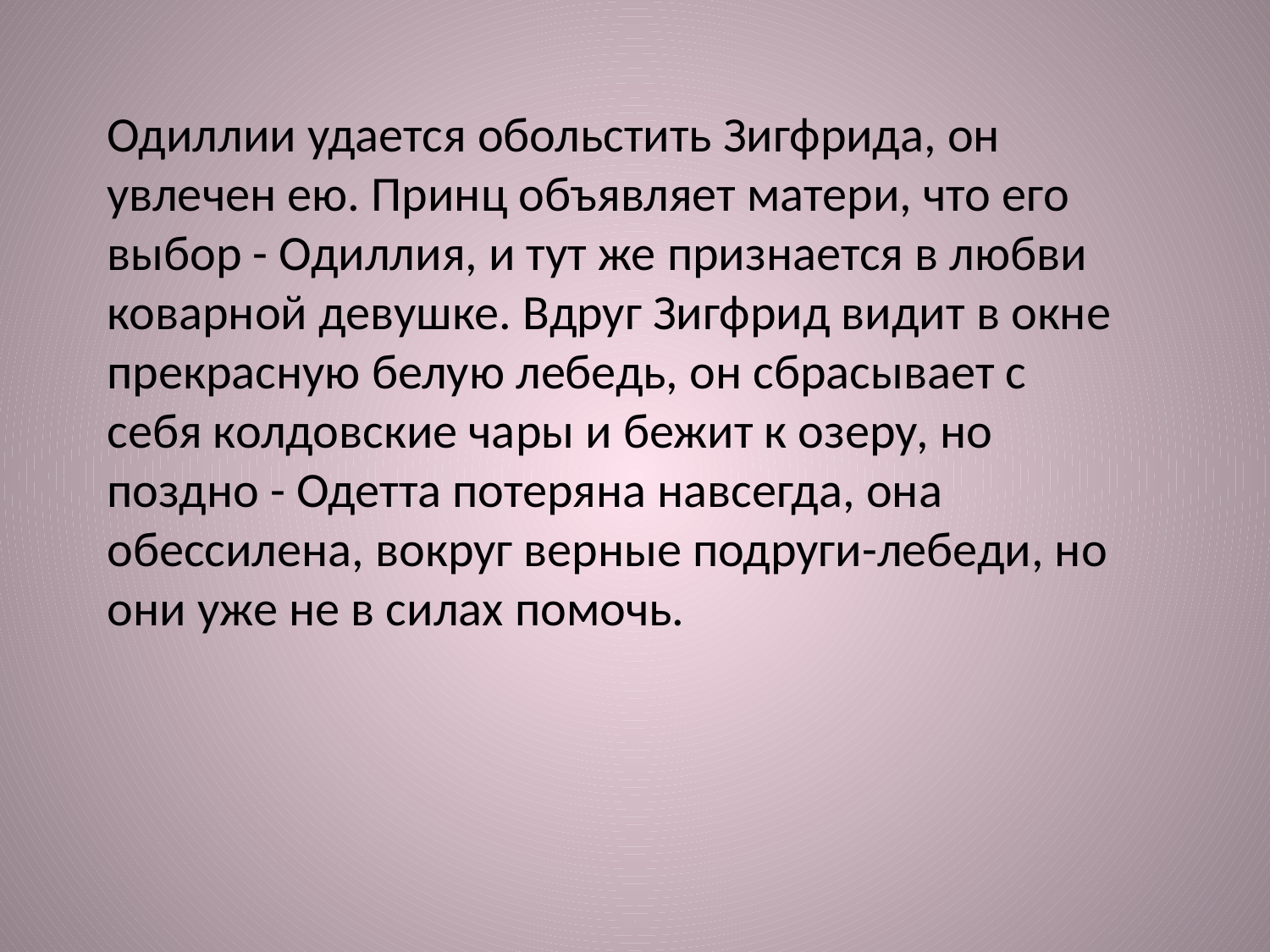

Одиллии удается обольстить Зигфрида, он увлечен ею. Принц объявляет матери, что его выбор - Одиллия, и тут же признается в любви коварной девушке. Вдруг Зигфрид видит в окне прекрасную белую лебедь, он сбрасывает с себя колдовские чары и бежит к озеру, но поздно - Одетта потеряна навсегда, она обессилена, вокруг верные подруги-лебеди, но они уже не в силах помочь.